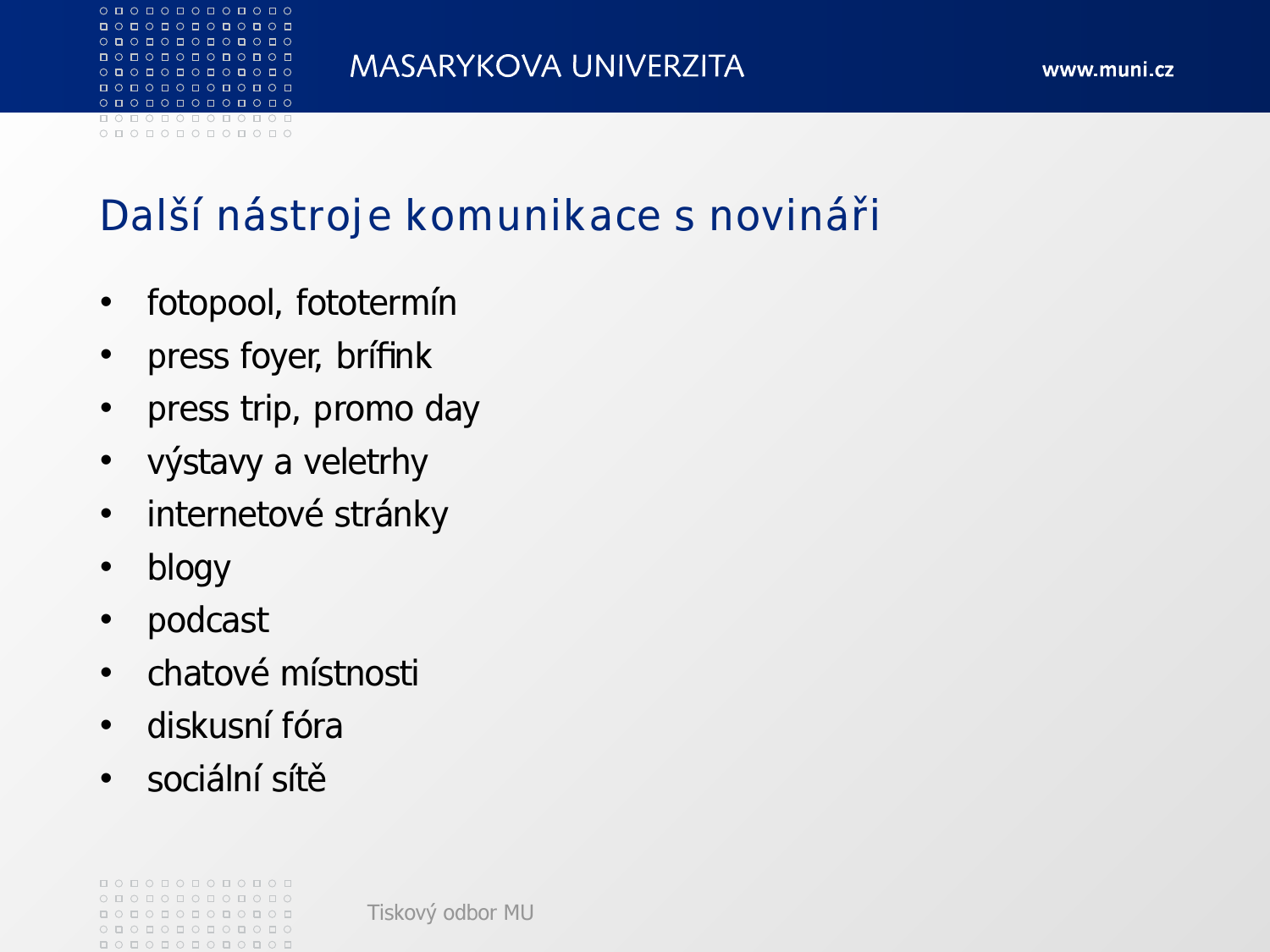

# Další nástroje komunikace s novináři
fotopool, fototermín
press foyer, brífink
press trip, promo day
výstavy a veletrhy
internetové stránky
blogy
podcast
chatové místnosti
diskusní fóra
sociální sítě

Tiskový odbor MU